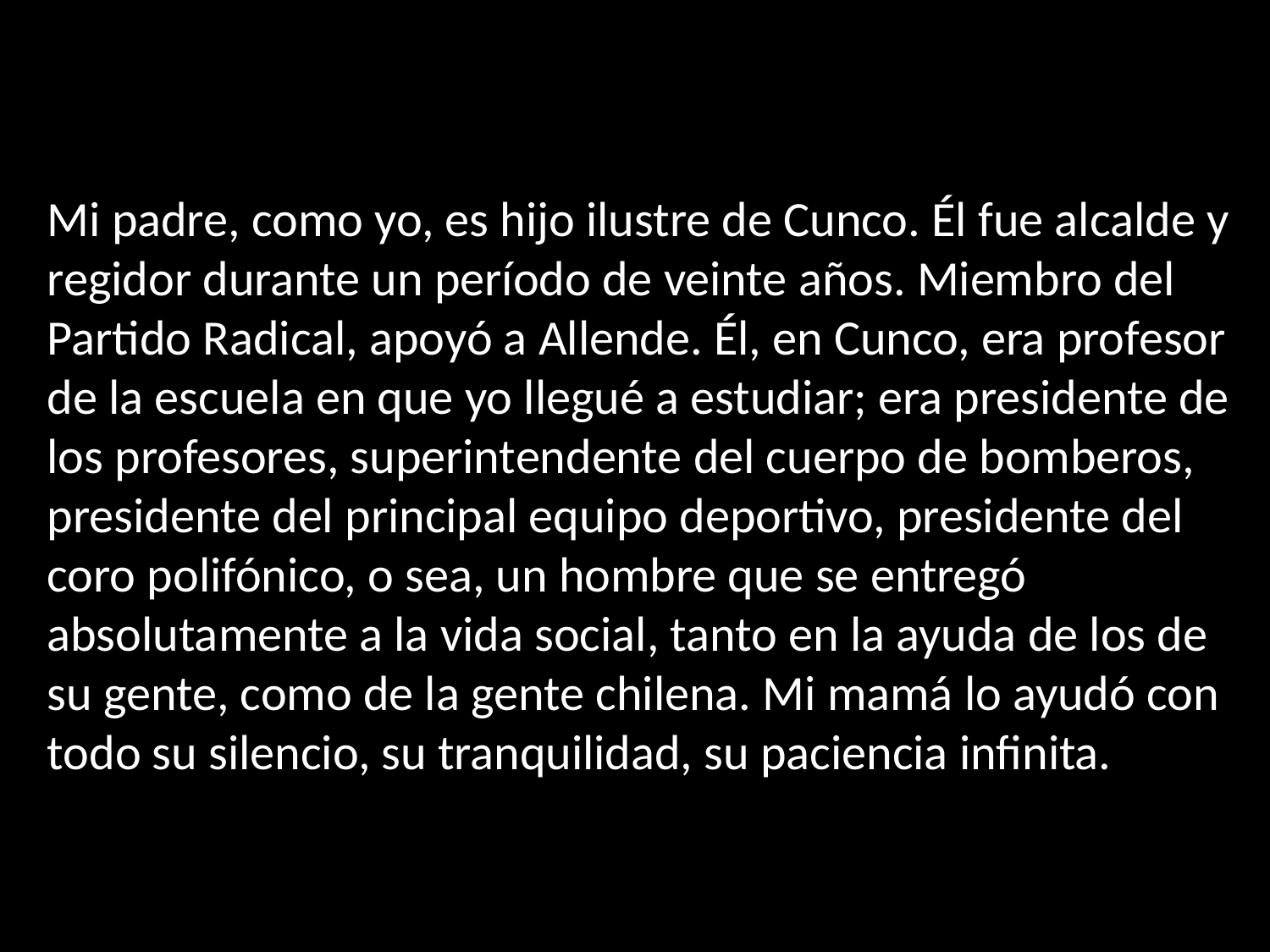

Mi padre, como yo, es hijo ilustre de Cunco. Él fue alcalde y regidor durante un período de veinte años. Miembro del Partido Radical, apoyó a Allende. Él, en Cunco, era profesor de la escuela en que yo llegué a estudiar; era presidente de los profesores, superintendente del cuerpo de bomberos, presidente del principal equipo deportivo, presidente del coro polifónico, o sea, un hombre que se entregó absolutamente a la vida social, tanto en la ayuda de los de su gente, como de la gente chilena. Mi mamá lo ayudó con todo su silencio, su tranquilidad, su paciencia infinita.